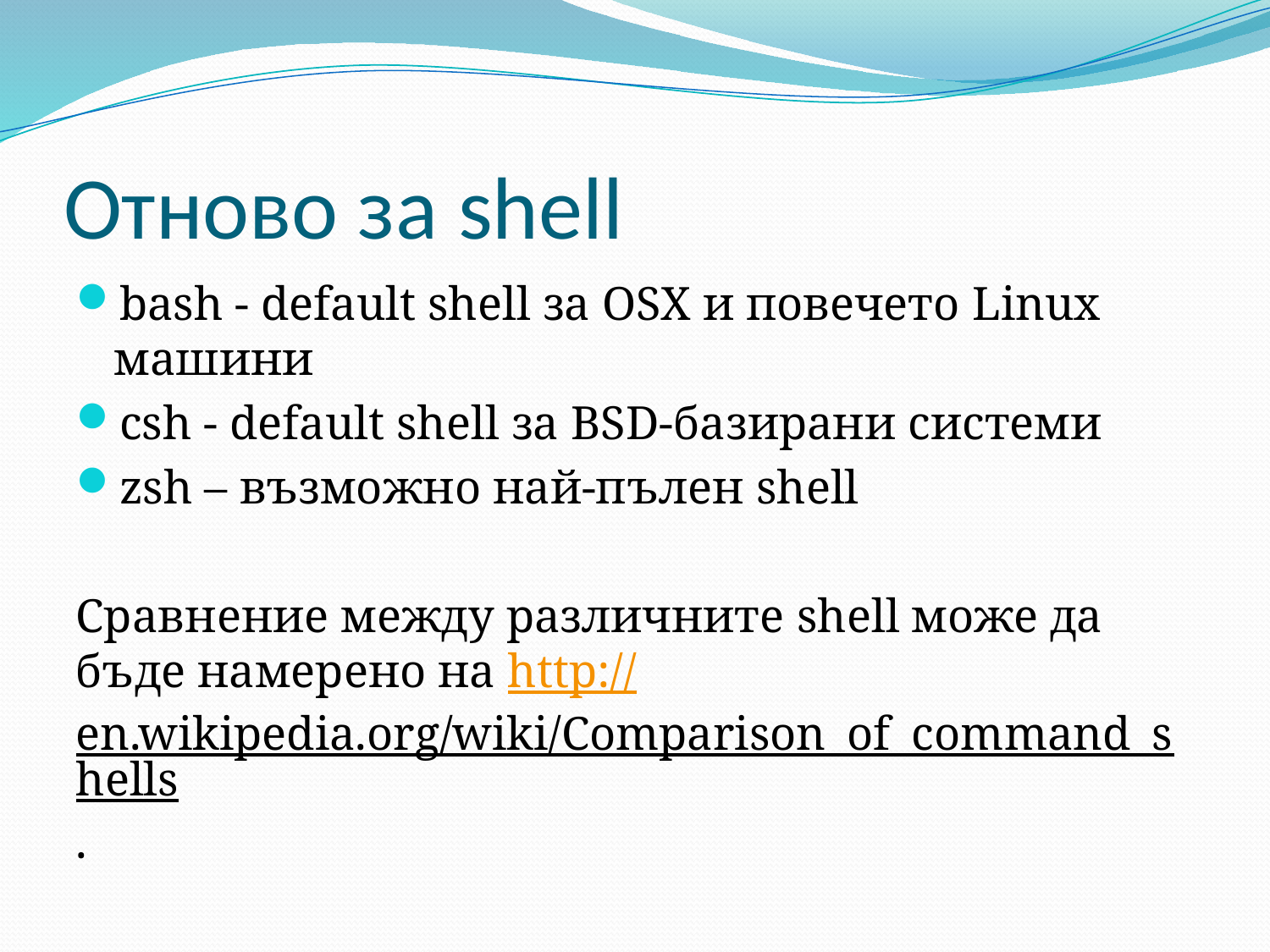

# Отново за shell
bash - default shell за OSX и повечето Linux машини
csh - default shell за BSD-базирани системи
zsh – възможно най-пълен shell

Сравнение между различните shell може да бъде намерено на http://en.wikipedia.org/wiki/Comparison_of_command_shells.